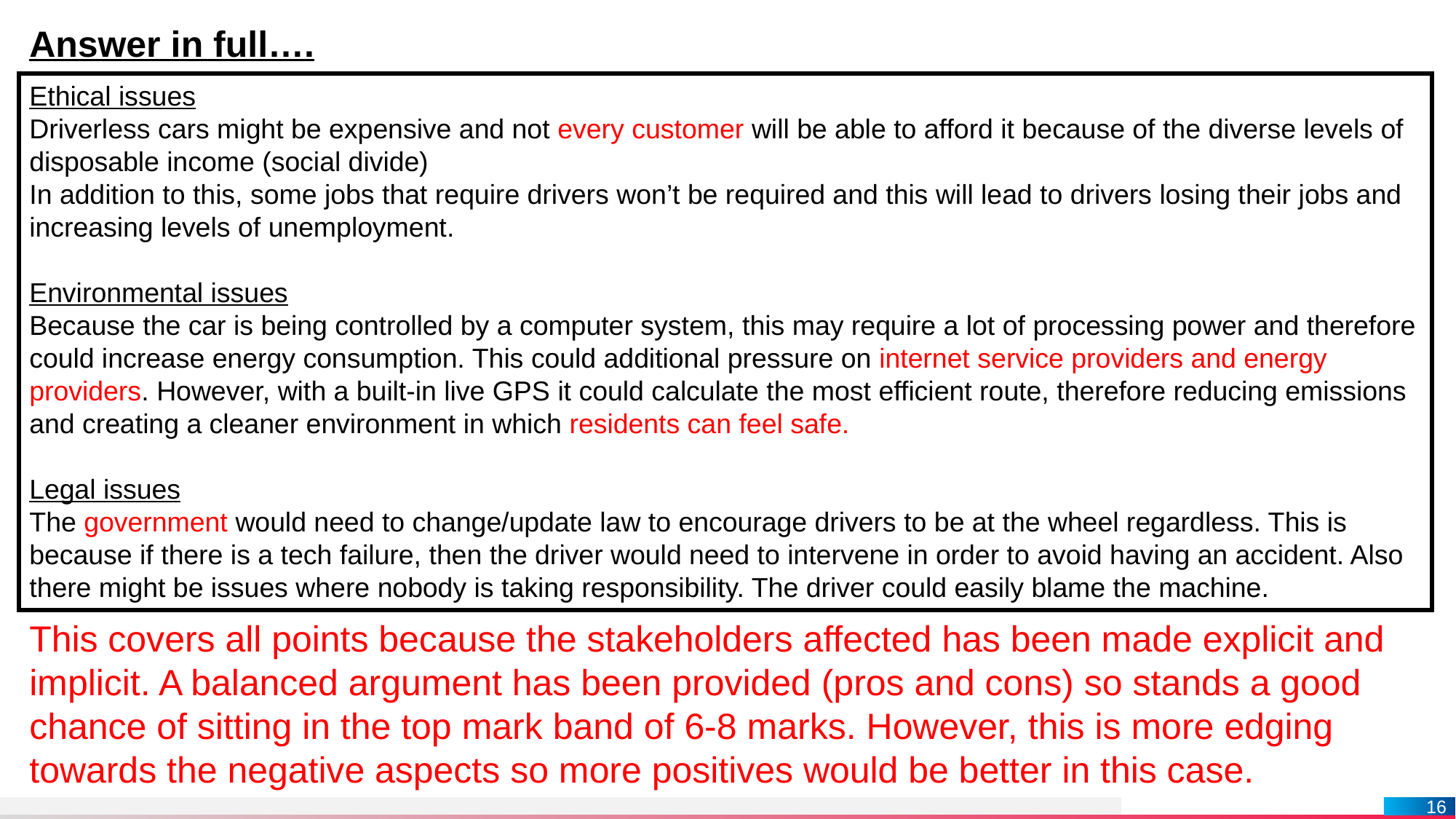

Answer in full….
Ethical issues
Driverless cars might be expensive and not every customer will be able to afford it because of the diverse levels of disposable income (social divide)
In addition to this, some jobs that require drivers won’t be required and this will lead to drivers losing their jobs and increasing levels of unemployment.

Environmental issues
Because the car is being controlled by a computer system, this may require a lot of processing power and therefore could increase energy consumption. This could additional pressure on internet service providers and energy providers. However, with a built-in live GPS it could calculate the most efficient route, therefore reducing emissions and creating a cleaner environment in which residents can feel safe.

Legal issues
The government would need to change/update law to encourage drivers to be at the wheel regardless. This is because if there is a tech failure, then the driver would need to intervene in order to avoid having an accident. Also there might be issues where nobody is taking responsibility. The driver could easily blame the machine.

This covers all points because the stakeholders affected has been made explicit and implicit. A balanced argument has been provided (pros and cons) so stands a good chance of sitting in the top mark band of 6-8 marks. However, this is more edging towards the negative aspects so more positives would be better in this case.
16